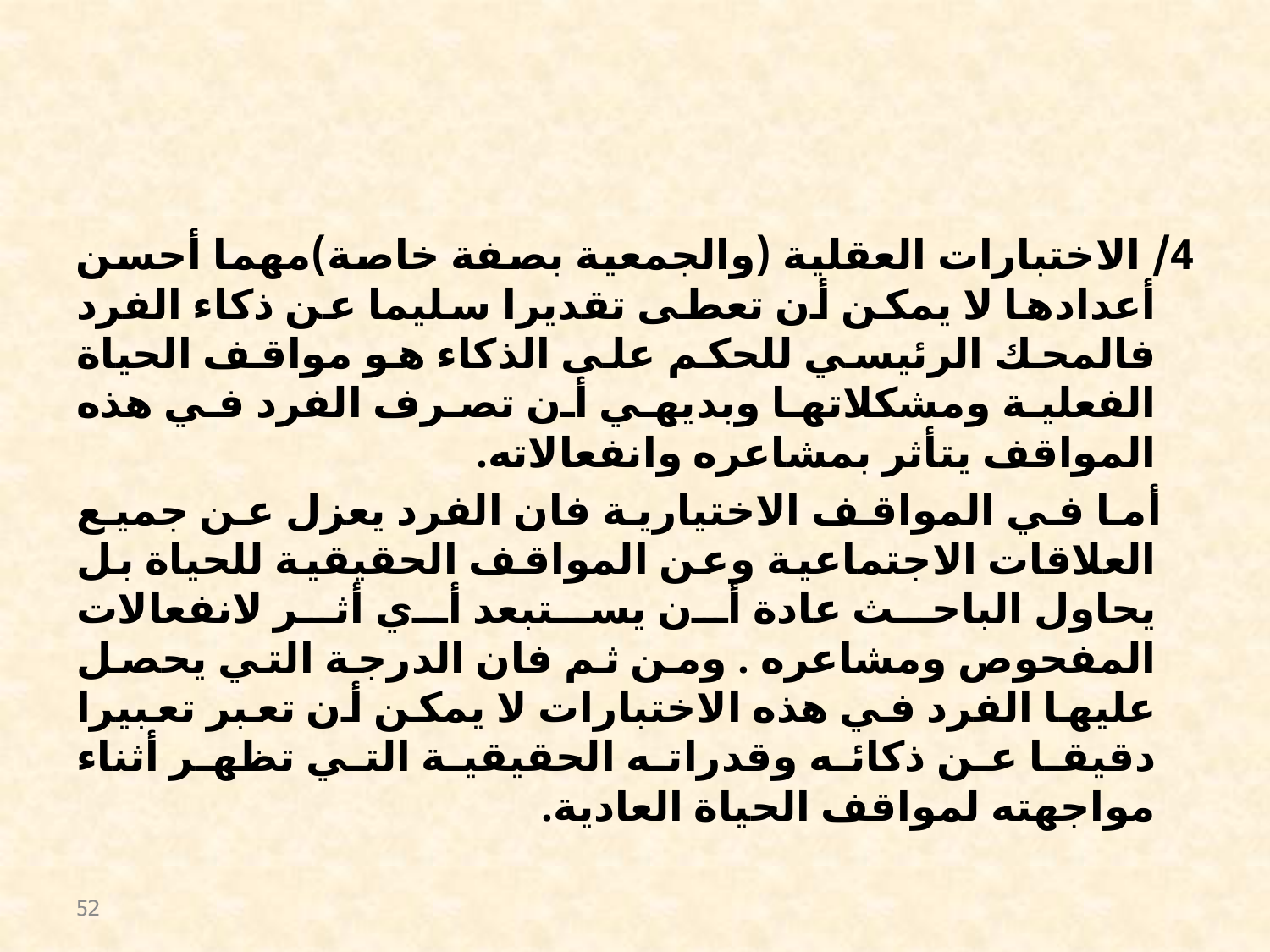

#
4/ الاختبارات العقلية (والجمعية بصفة خاصة)مهما أحسن أعدادها لا يمكن أن تعطى تقديرا سليما عن ذكاء الفرد فالمحك الرئيسي للحكم على الذكاء هو مواقف الحياة الفعلية ومشكلاتها وبديهي أن تصرف الفرد في هذه المواقف يتأثر بمشاعره وانفعالاته.
   أما في المواقف الاختيارية فان الفرد يعزل عن جميع العلاقات الاجتماعية وعن المواقف الحقيقية للحياة بل يحاول الباحث عادة أن يستبعد أي أثر لانفعالات المفحوص ومشاعره . ومن ثم فان الدرجة التي يحصل عليها الفرد في هذه الاختبارات لا يمكن أن تعبر تعبيرا دقيقا عن ذكائه وقدراته الحقيقية التي تظهر أثناء مواجهته لمواقف الحياة العادية.

52